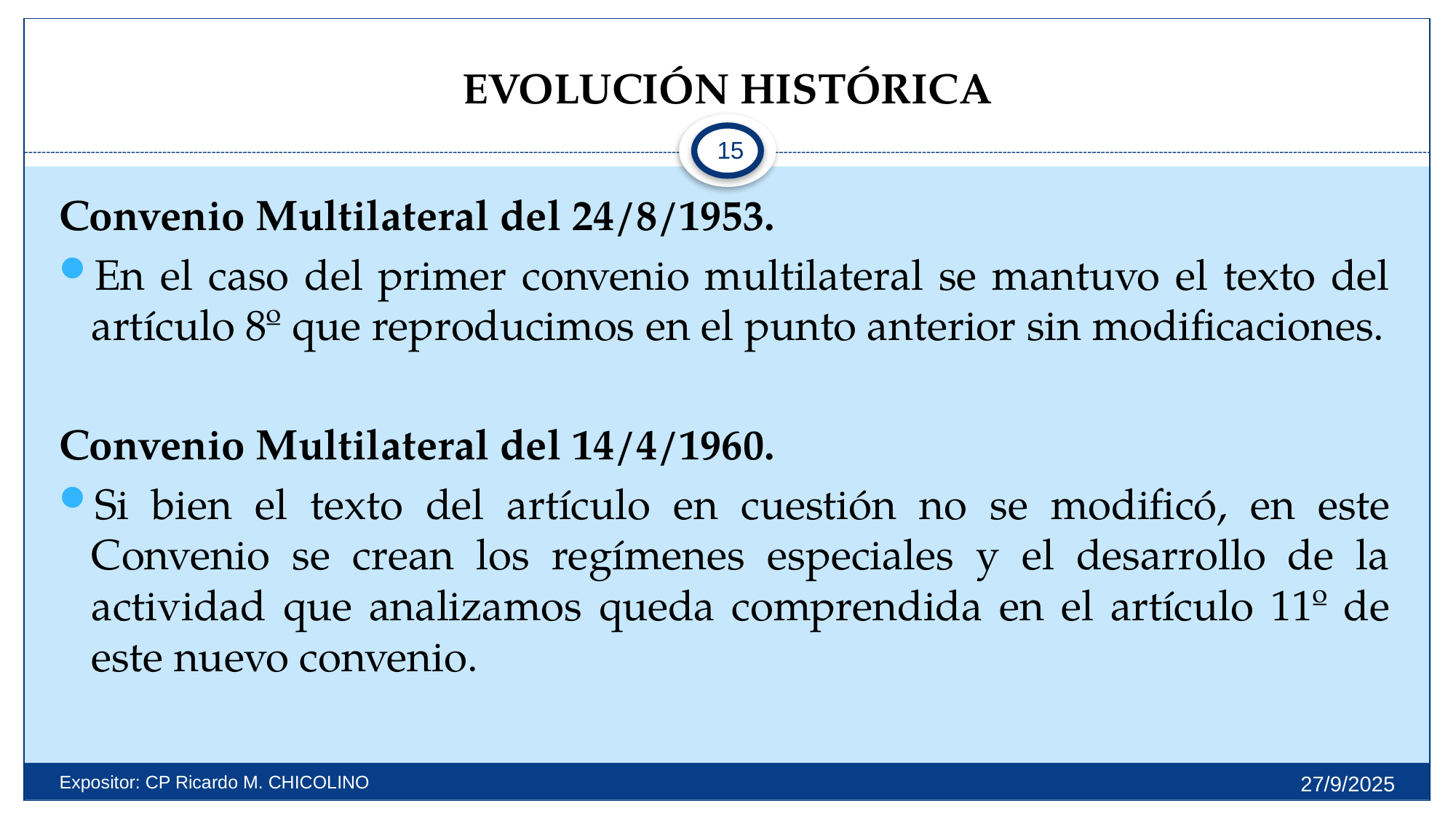

# EVOLUCIÓN HISTÓRICA
15
Convenio Multilateral del 24/8/1953.
En el caso del primer convenio multilateral se mantuvo el texto del artículo 8º que reproducimos en el punto anterior sin modificaciones.

Convenio Multilateral del 14/4/1960.
Si bien el texto del artículo en cuestión no se modificó, en este Convenio se crean los regímenes especiales y el desarrollo de la actividad que analizamos queda comprendida en el artículo 11º de este nuevo convenio.

27/9/2025
Expositor: CP Ricardo M. CHICOLINO